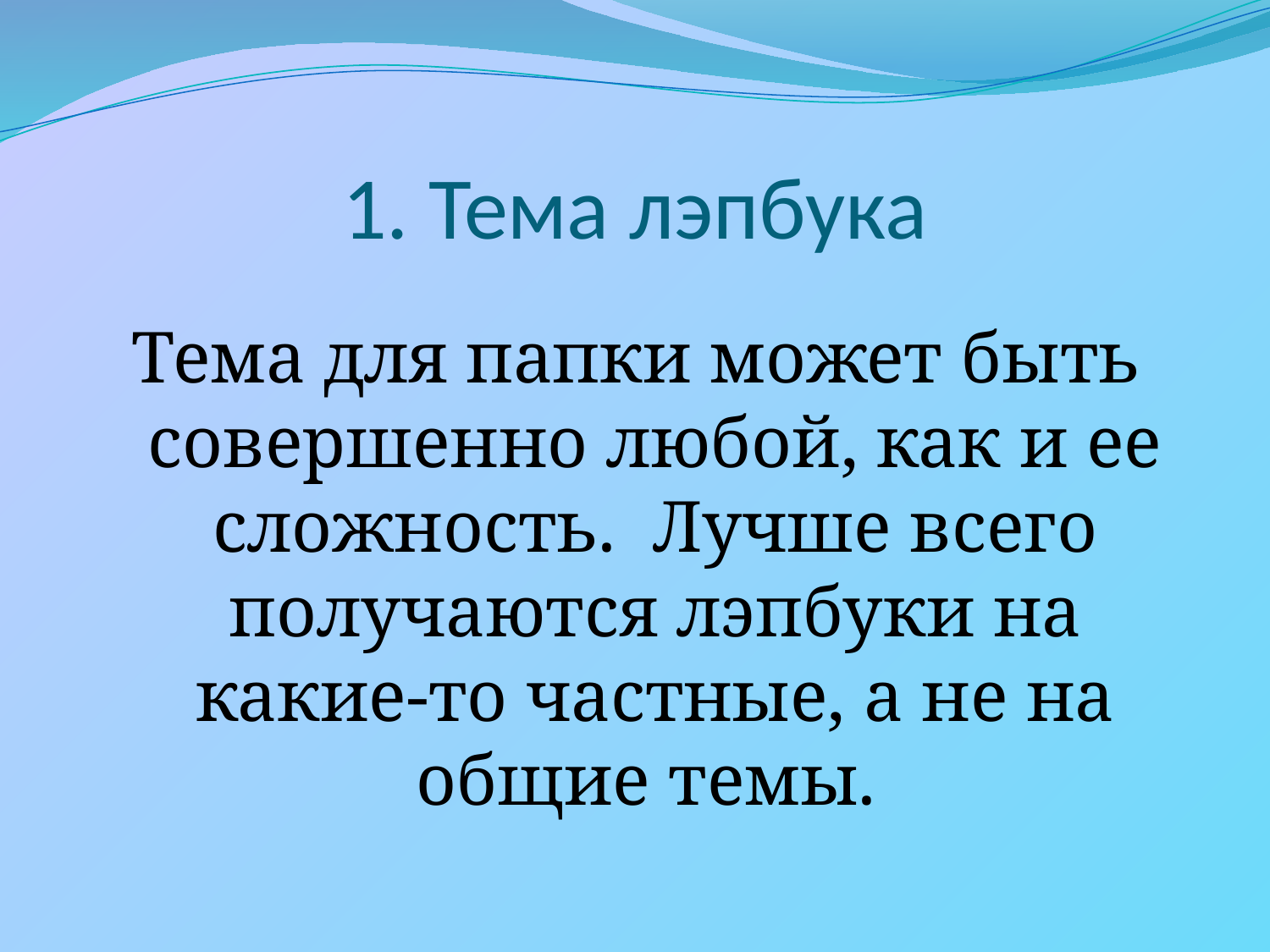

# 1. Тема лэпбука
Тема для папки может быть совершенно любой, как и ее сложность.  Лучше всего получаются лэпбуки на какие-то частные, а не на общие темы.